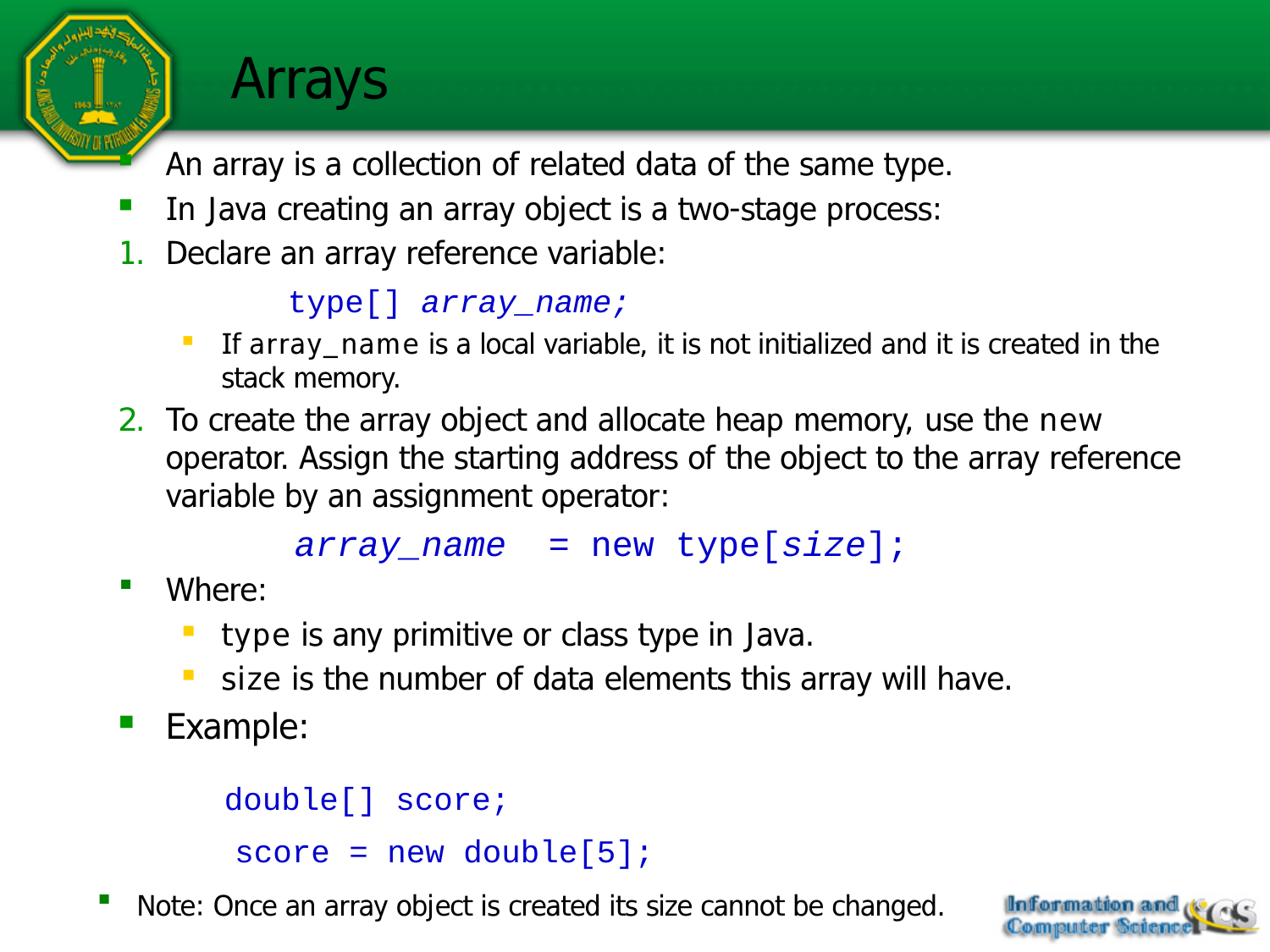

# Arrays
An array is a collection of related data of the same type.
In Java creating an array object is a two-stage process:
Declare an array reference variable:

If array_name is a local variable, it is not initialized and it is created in the stack memory.
To create the array object and allocate heap memory, use the new operator. Assign the starting address of the object to the array reference variable by an assignment operator:
                array_name  = new type[size];
Where:
type is any primitive or class type in Java.
size is the number of data elements this array will have.
Example:
type[] array_name;

double[] score;
score = new double[5];
 Note: Once an array object is created its size cannot be changed.